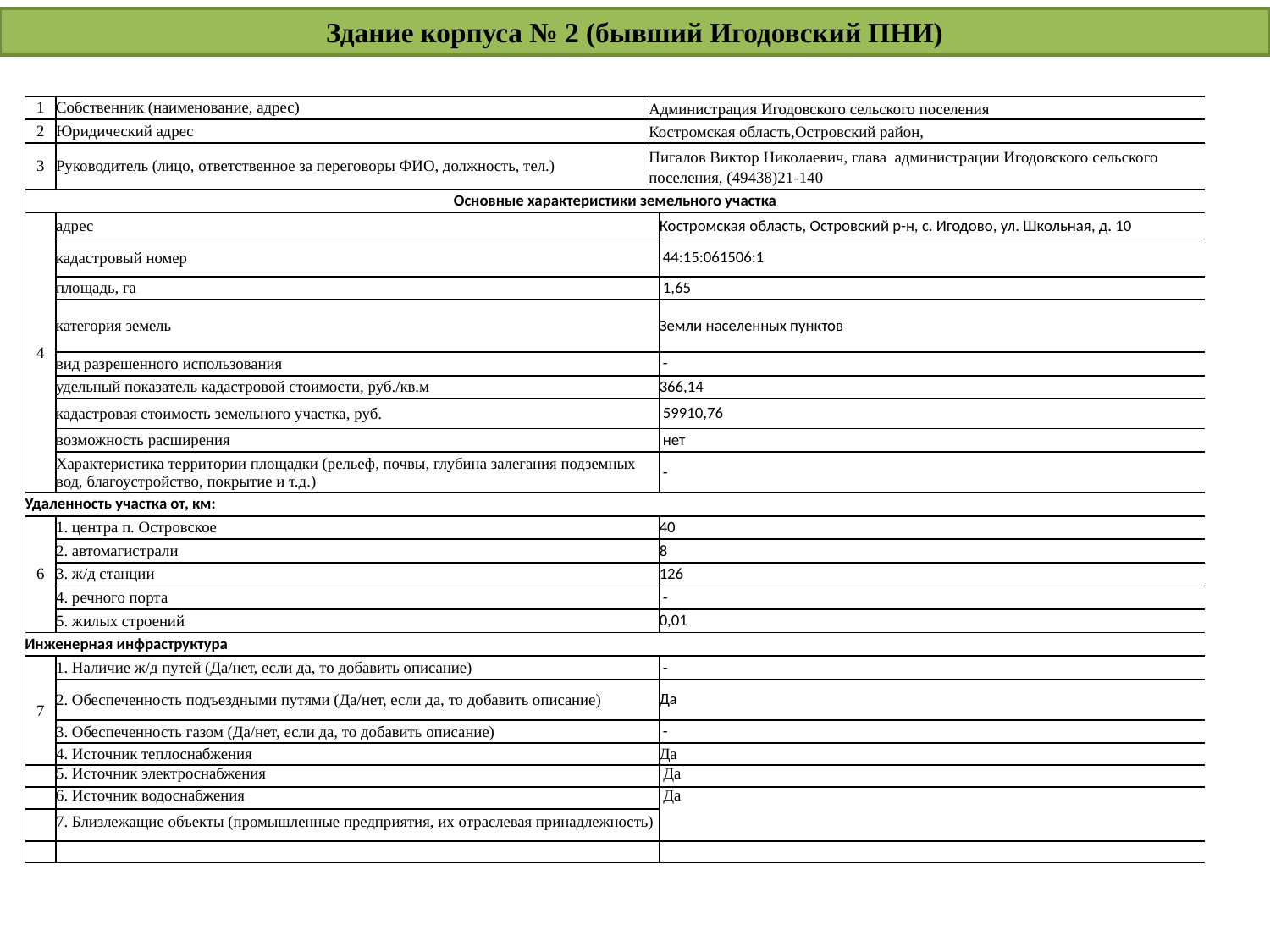

Здание корпуса № 2 (бывший Игодовский ПНИ)
| 1 | Собственник (наименование, адрес) | Администрация Игодовского сельского поселения |  |  |
| --- | --- | --- | --- | --- |
| 2 | Юридический адрес | Костромская область,Островский район, |  |  |
| 3 | Руководитель (лицо, ответственное за переговоры ФИО, должность, тел.) | Пигалов Виктор Николаевич, глава администрации Игодовского сельского поселения, (49438)21-140 |  |  |
| Основные характеристики земельного участка |  |  |  |  |
| 4 | адрес |  | Костромская область, Островский р-н, с. Игодово, ул. Школьная, д. 10 |  |
|  | кадастровый номер |  | 44:15:061506:1 |  |
|  | площадь, га |  | 1,65 |  |
|  | категория земель |  | Земли населенных пунктов |  |
|  | вид разрешенного использования |  | - |  |
|  | удельный показатель кадастровой стоимости, руб./кв.м |  | 366,14 |  |
|  | кадастровая стоимость земельного участка, руб. |  | 59910,76 |  |
|  | возможность расширения |  | нет |  |
|  | Характеристика территории площадки (рельеф, почвы, глубина залегания подземных вод, благоустройство, покрытие и т.д.) |  | - |  |
| Удаленность участка от, км: |  |  |  |  |
| 6 | 1. центра п. Островское |  | 40 |  |
|  | 2. автомагистрали |  | 8 |  |
|  | 3. ж/д станции |  | 126 |  |
|  | 4. речного порта |  | - |  |
|  | 5. жилых строений |  | 0,01 |  |
| Инженерная инфраструктура |  |  |  |  |
| 7 | 1. Наличие ж/д путей (Да/нет, если да, то добавить описание) |  | - |  |
|  | 2. Обеспеченность подъездными путями (Да/нет, если да, то добавить описание) |  | Да |  |
|  | 3. Обеспеченность газом (Да/нет, если да, то добавить описание) |  | - |  |
|  | 4. Источник теплоснабжения |  | Да |  |
|  | 5. Источник электроснабжения |  | Да |  |
|  | 6. Источник водоснабжения |  | Да |  |
|  | 7. Близлежащие объекты (промышленные предприятия, их отраслевая принадлежность) |  |  |  |
|  |  |  |  |  |